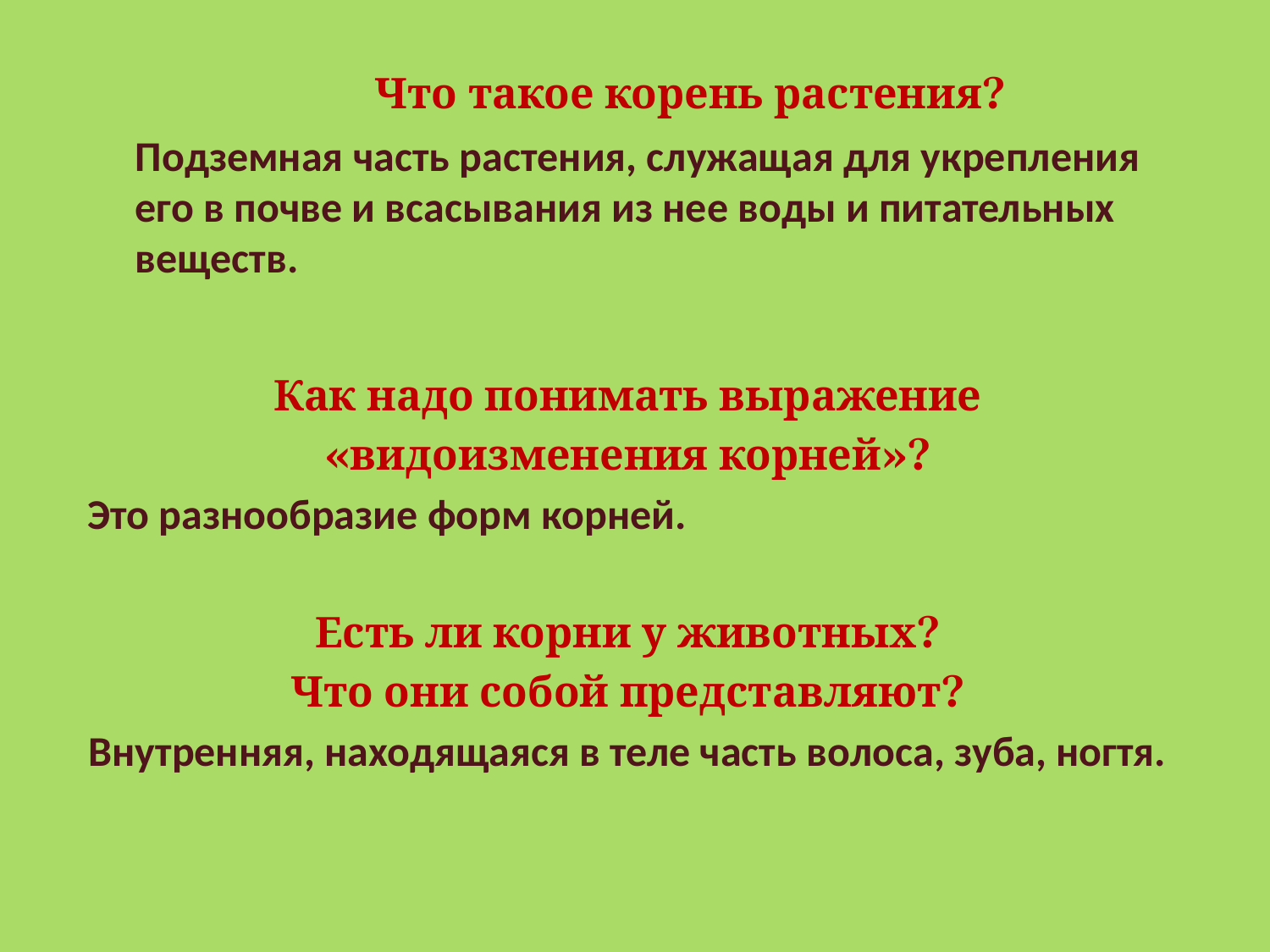

Что такое корень растения?
     Подземная часть растения, служащая для укрепления его в почве и всасывания из нее воды и питательных веществ.

Как надо понимать выражение
«видоизменения корней»?
Это разнообразие форм корней.

Есть ли корни у животных?
Что они собой представляют?
Внутренняя, находящаяся в теле часть волоса, зуба, ногтя.